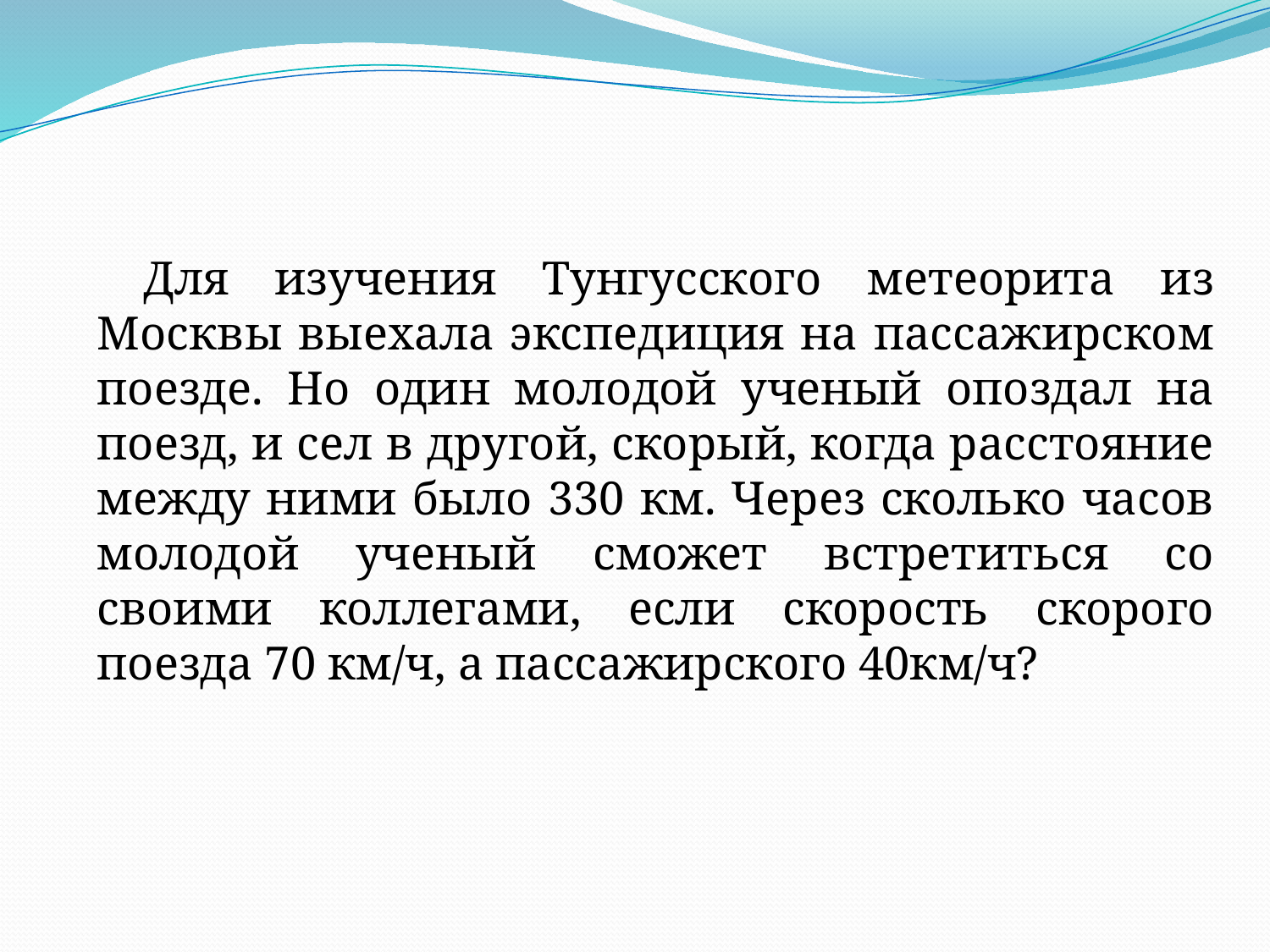

Для изучения Тунгусского метеорита из Москвы выехала экспедиция на пассажирском поезде. Но один молодой ученый опоздал на поезд, и сел в другой, скорый, когда расстояние между ними было 330 км. Через сколько часов молодой ученый сможет встретиться со своими коллегами, если скорость скорого поезда 70 км/ч, а пассажирского 40км/ч?